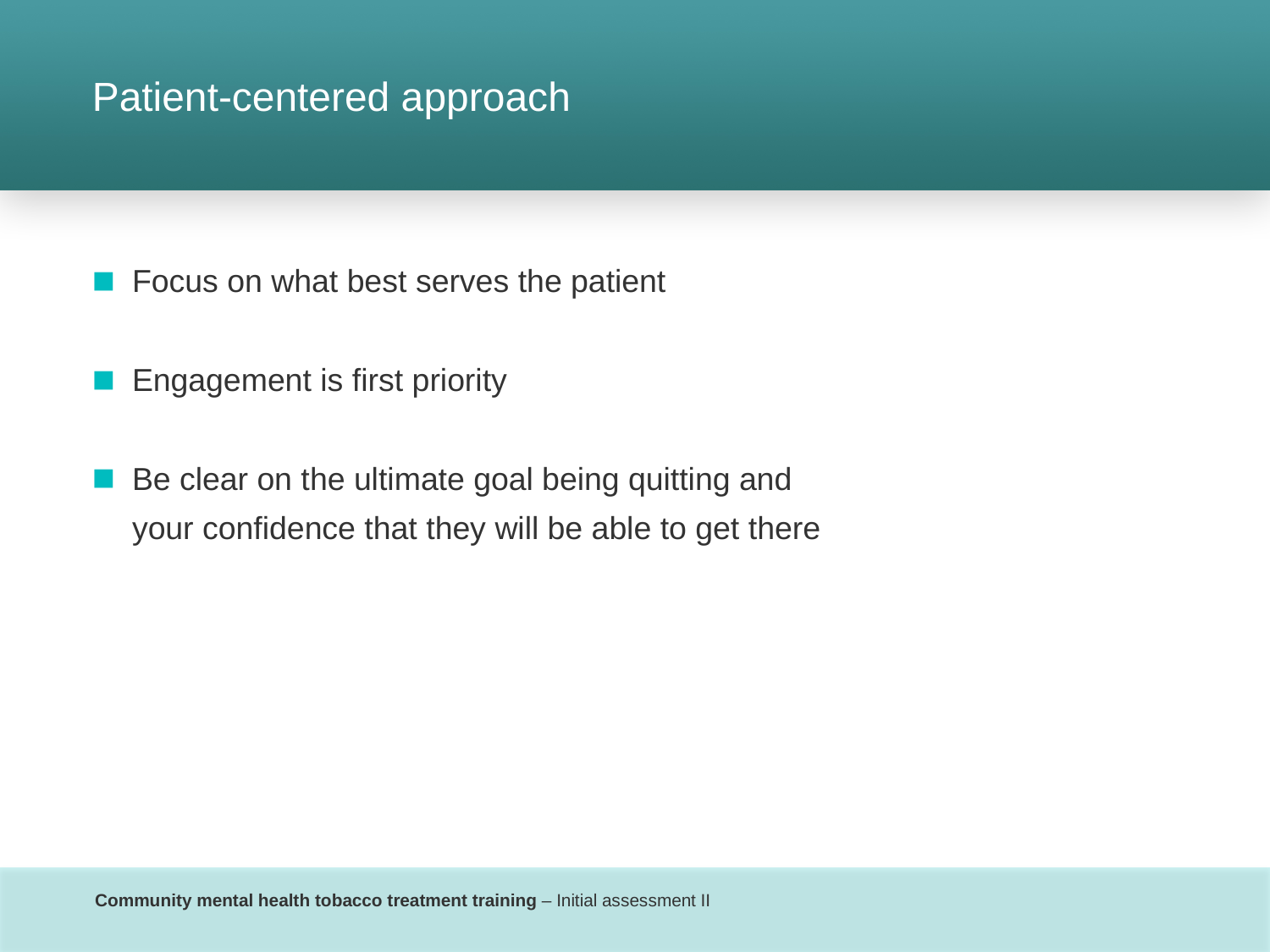

# Patient-centered approach
Focus on what best serves the patient
Engagement is first priority
Be clear on the ultimate goal being quitting and
your confidence that they will be able to get there
Community mental health tobacco treatment training – Initial assessment II